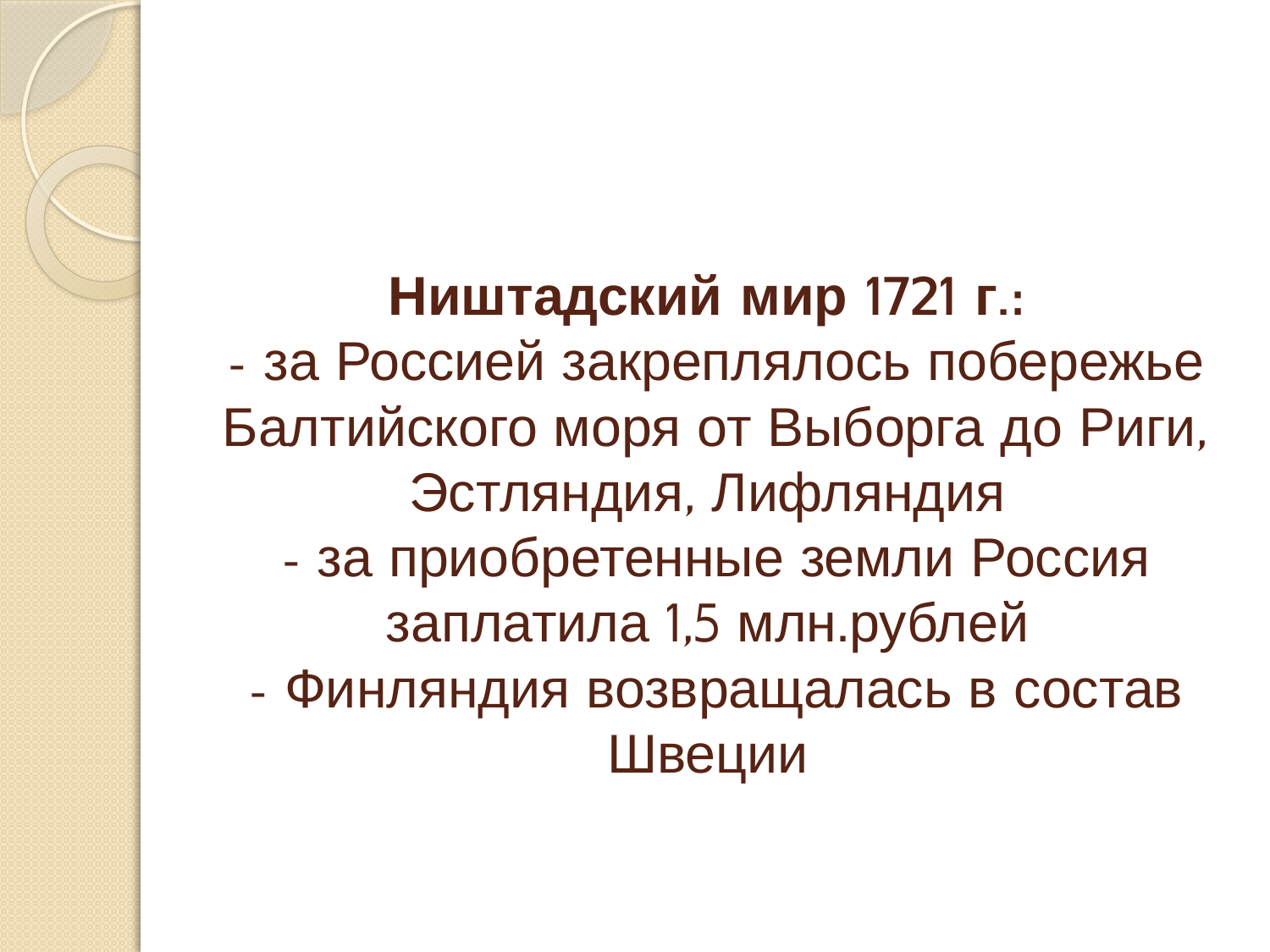

# Ништадский мир 1721 г.: - за Россией закреплялось побережье Балтийского моря от Выборга до Риги, Эстляндия, Лифляндия - за приобретенные земли Россия заплатила 1,5 млн.рублей - Финляндия возвращалась в состав Швеции